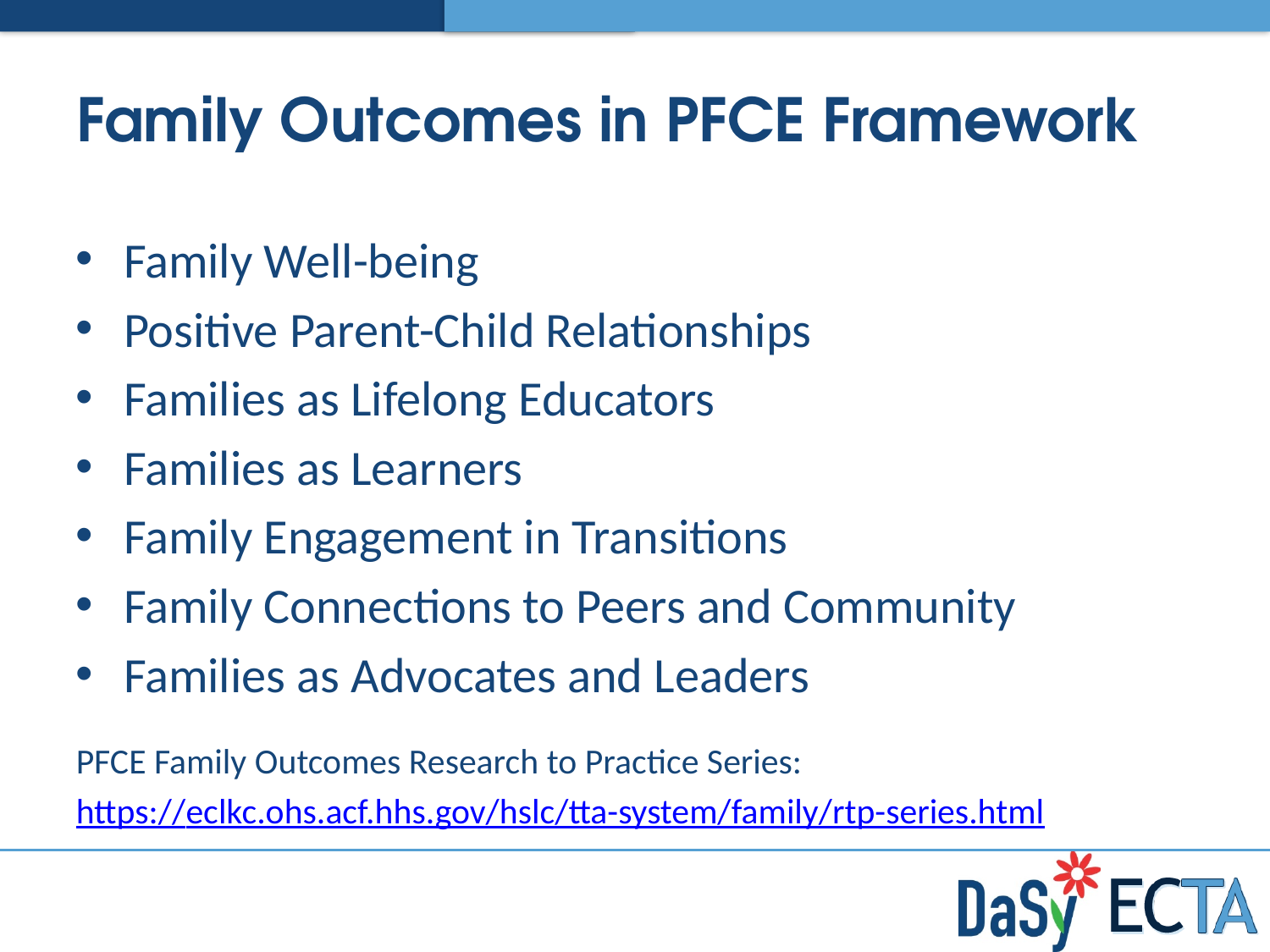

# Family Outcomes in PFCE Framework
Family Well-being
Positive Parent-Child Relationships
Families as Lifelong Educators
Families as Learners
Family Engagement in Transitions
Family Connections to Peers and Community
Families as Advocates and Leaders

PFCE Family Outcomes Research to Practice Series:
https://eclkc.ohs.acf.hhs.gov/hslc/tta-system/family/rtp-series.html